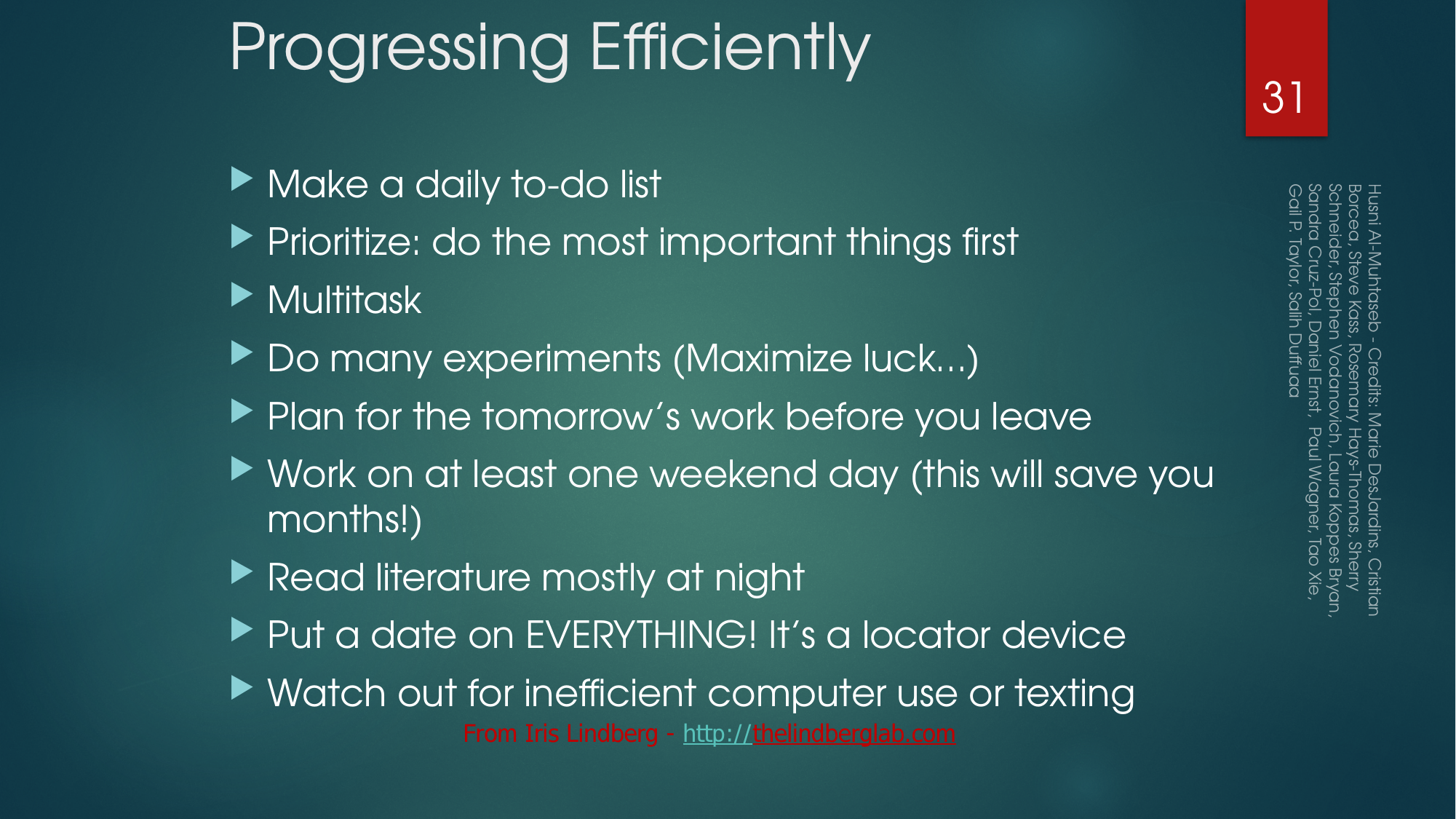

# Progressing Efficiently
31
Make a daily to-do list
Prioritize: do the most important things first
Multitask
Do many experiments (Maximize luck…)
Plan for the tomorrow’s work before you leave
Work on at least one weekend day (this will save you months!)
Read literature mostly at night
Put a date on EVERYTHING! It’s a locator device
Watch out for inefficient computer use or texting
Husni Al-Muhtaseb - Credits: Marie DesJardins, Cristian Borcea, Steve Kass, Rosemary Hays-Thomas, Sherry Schneider, Stephen Vodanovich, Laura Koppes Bryan, Sandra Cruz-Pol, Daniel Ernst,  Paul Wagner, Tao Xie, Gail P. Taylor, Salih Duffuaa
From Iris Lindberg - http://thelindberglab.com